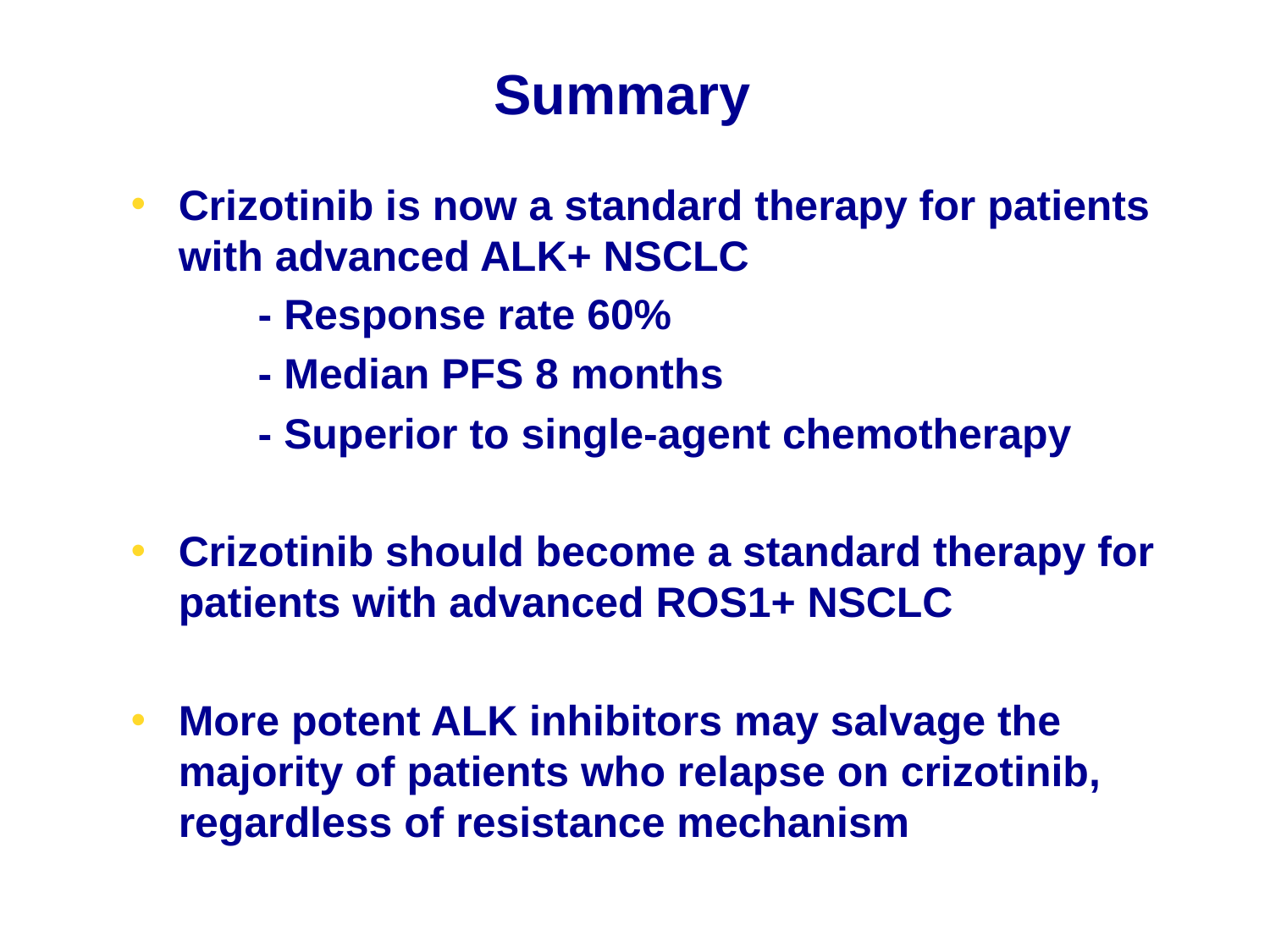

# Summary
Crizotinib is now a standard therapy for patients with advanced ALK+ NSCLC
	- Response rate 60%
	- Median PFS 8 months
	- Superior to single-agent chemotherapy

Crizotinib should become a standard therapy for patients with advanced ROS1+ NSCLC

More potent ALK inhibitors may salvage the majority of patients who relapse on crizotinib, regardless of resistance mechanism